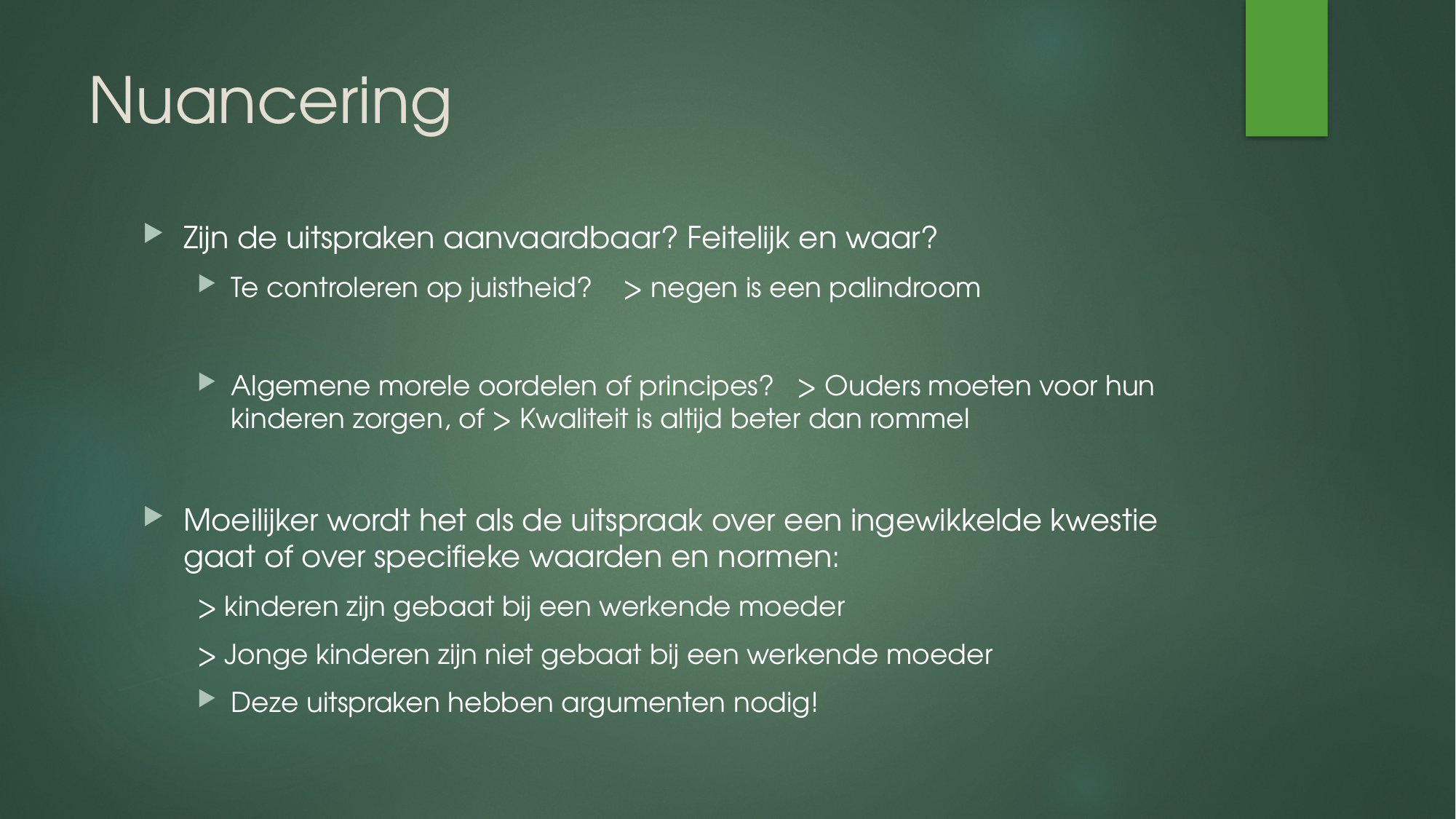

# Nuancering
Zijn de uitspraken aanvaardbaar? Feitelijk en waar?
Te controleren op juistheid?    > negen is een palindroom

Algemene morele oordelen of principes?   > Ouders moeten voor hun kinderen zorgen, of > Kwaliteit is altijd beter dan rommel

Moeilijker wordt het als de uitspraak over een ingewikkelde kwestie gaat of over specifieke waarden en normen:
> kinderen zijn gebaat bij een werkende moeder
> Jonge kinderen zijn niet gebaat bij een werkende moeder
Deze uitspraken hebben argumenten nodig!